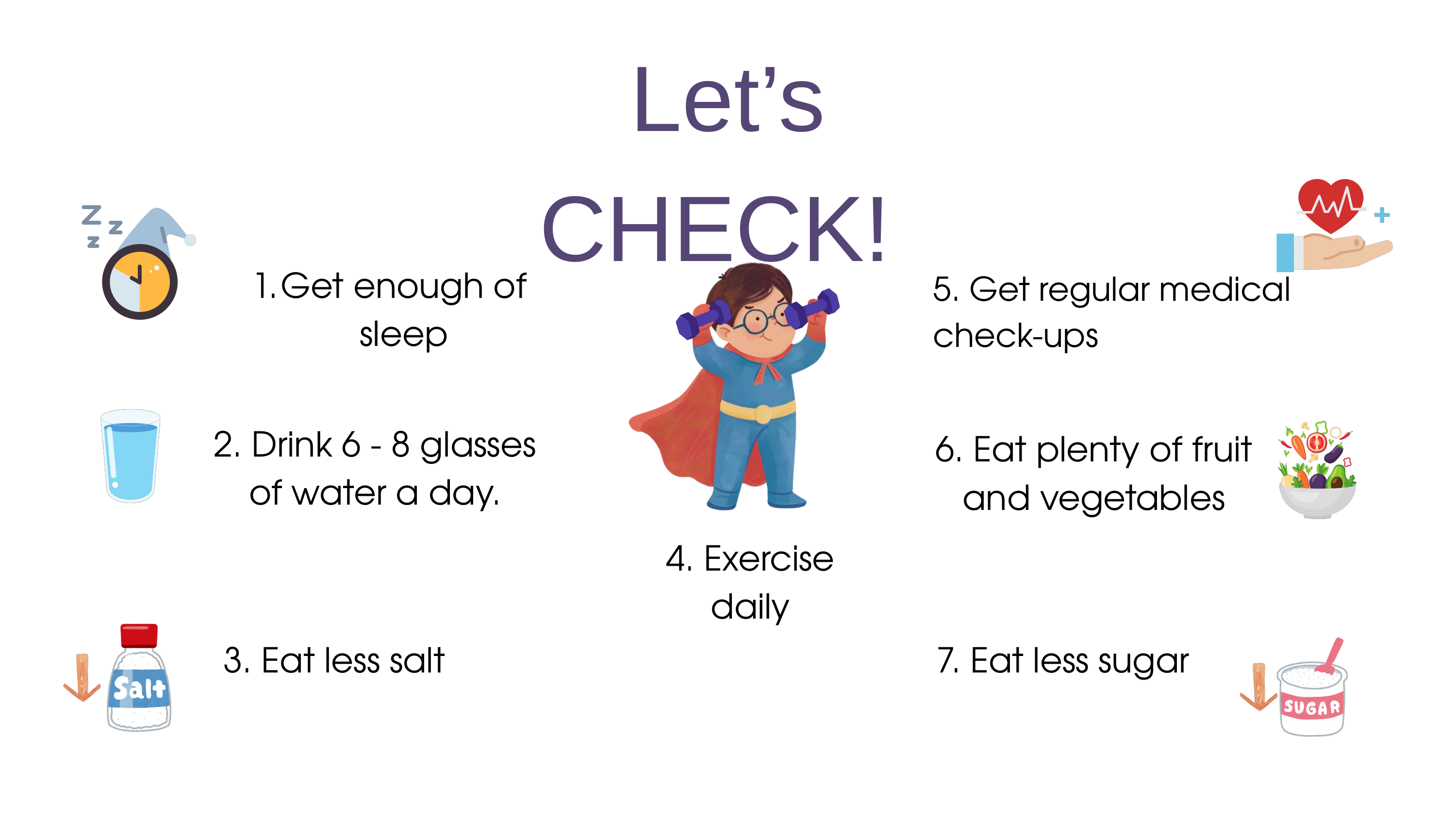

Let’s CHECK!

Get enough of sleep
5. Get regular medical check-ups

2. Drink 6 - 8 glasses of water a day.
6. Eat plenty of fruit and vegetables

4. Exercise daily

7. Eat less sugar
3. Eat less salt